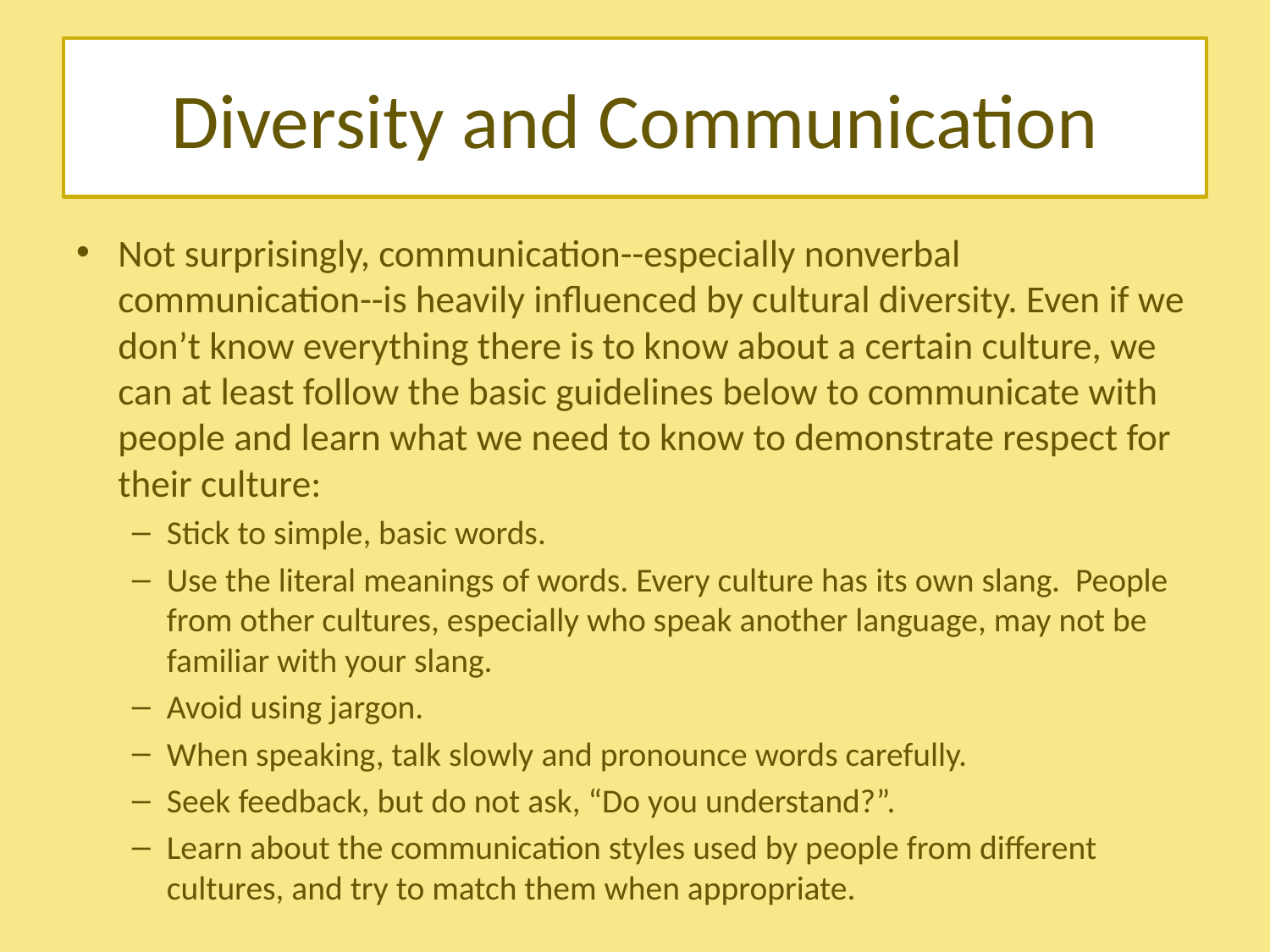

# Diversity and Communication
Not surprisingly, communication--especially nonverbal communication--is heavily influenced by cultural diversity. Even if we don’t know everything there is to know about a certain culture, we can at least follow the basic guidelines below to communicate with people and learn what we need to know to demonstrate respect for their culture:
Stick to simple, basic words.
Use the literal meanings of words. Every culture has its own slang.  People from other cultures, especially who speak another language, may not be familiar with your slang.
Avoid using jargon.
When speaking, talk slowly and pronounce words carefully.
Seek feedback, but do not ask, “Do you understand?”.
Learn about the communication styles used by people from different cultures, and try to match them when appropriate.